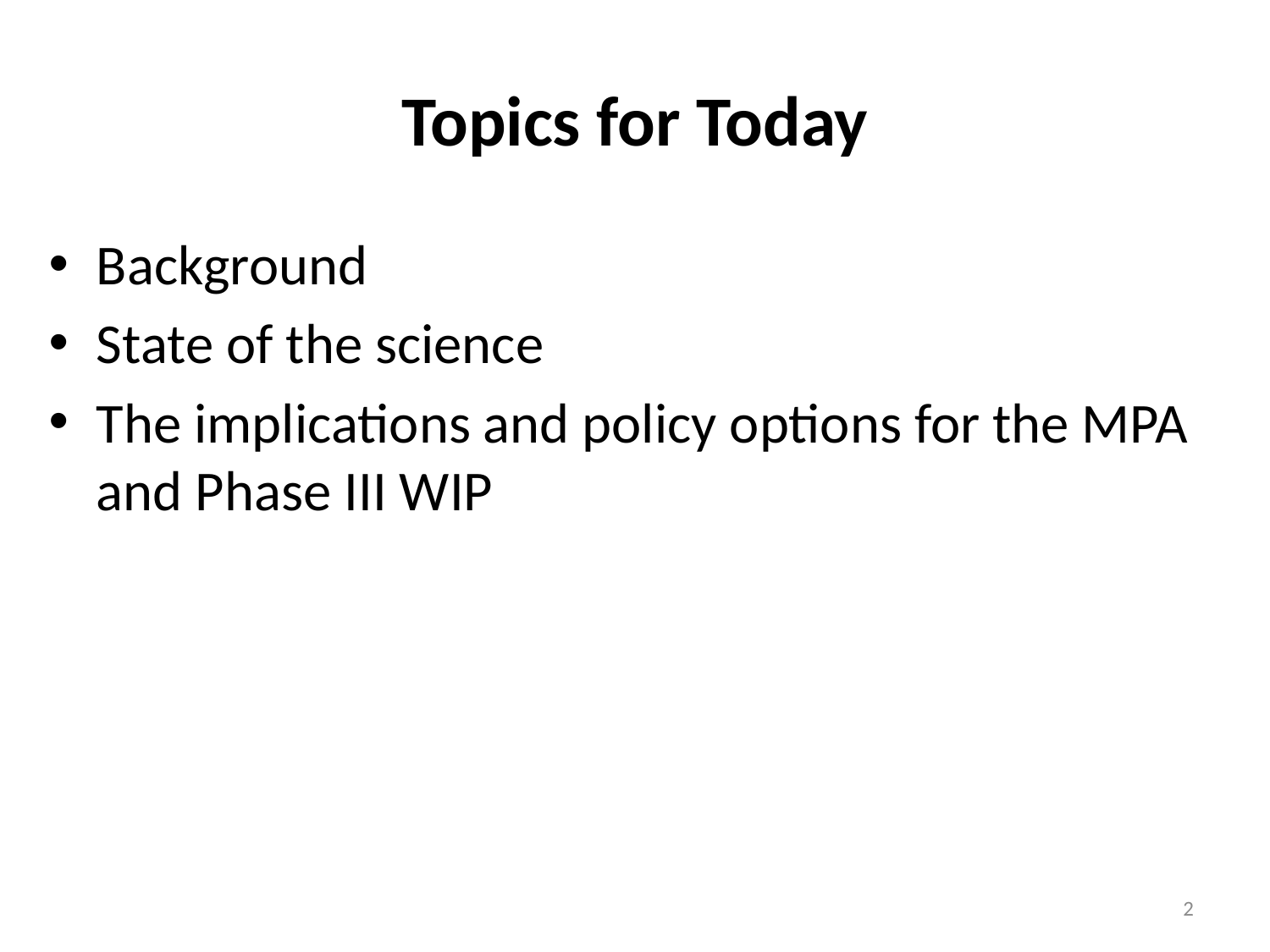

# Topics for Today
Background
State of the science
The implications and policy options for the MPA and Phase III WIP

2